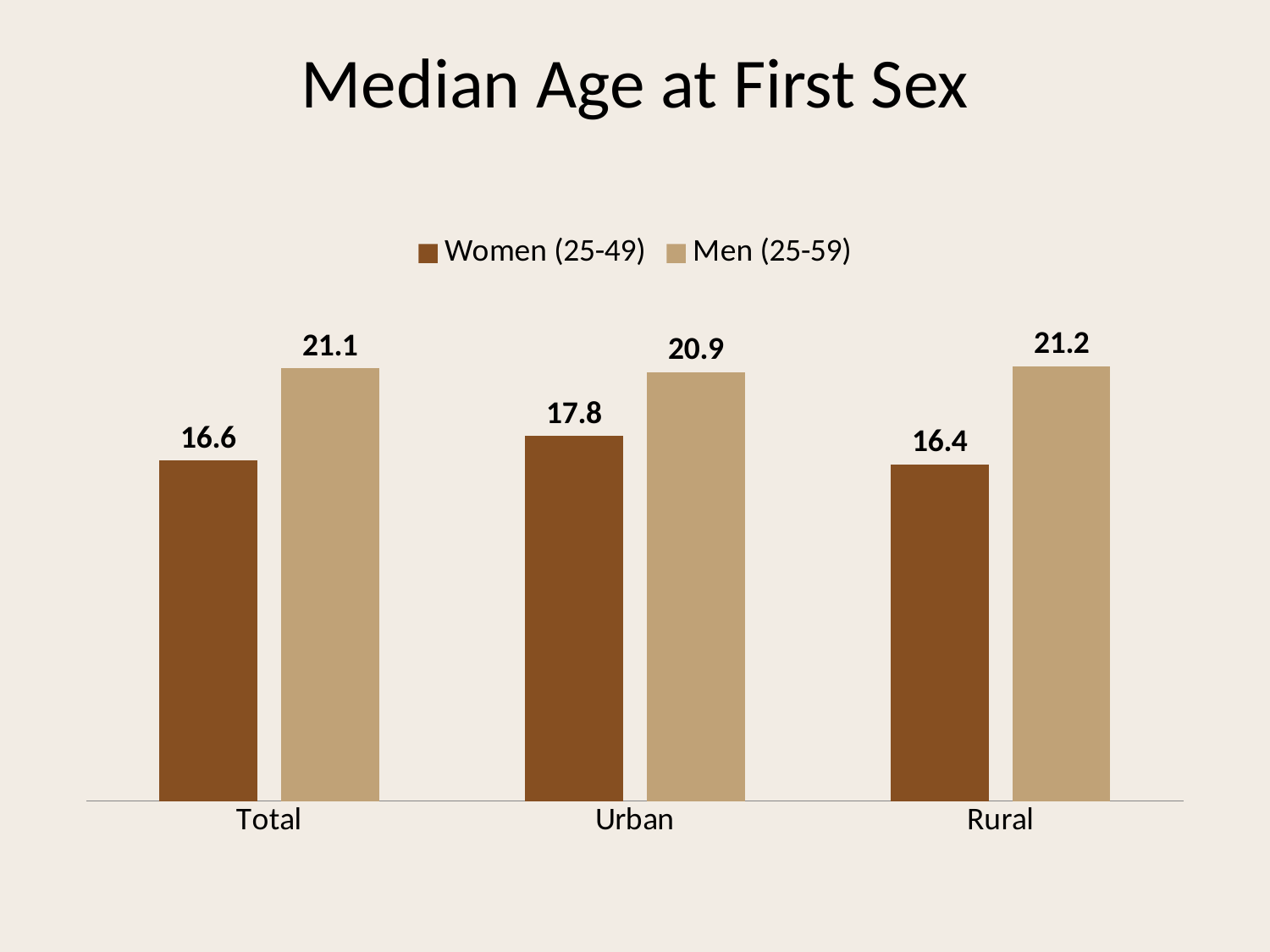

# Median Age at First Sex

### Chart

| Category | Women (25-49) | Men (25-59) |
|---|---|---|
| Total | 16.6 | 21.1 |
| Urban | 17.8 | 20.9 |
| Rural | 16.4 | 21.2 |